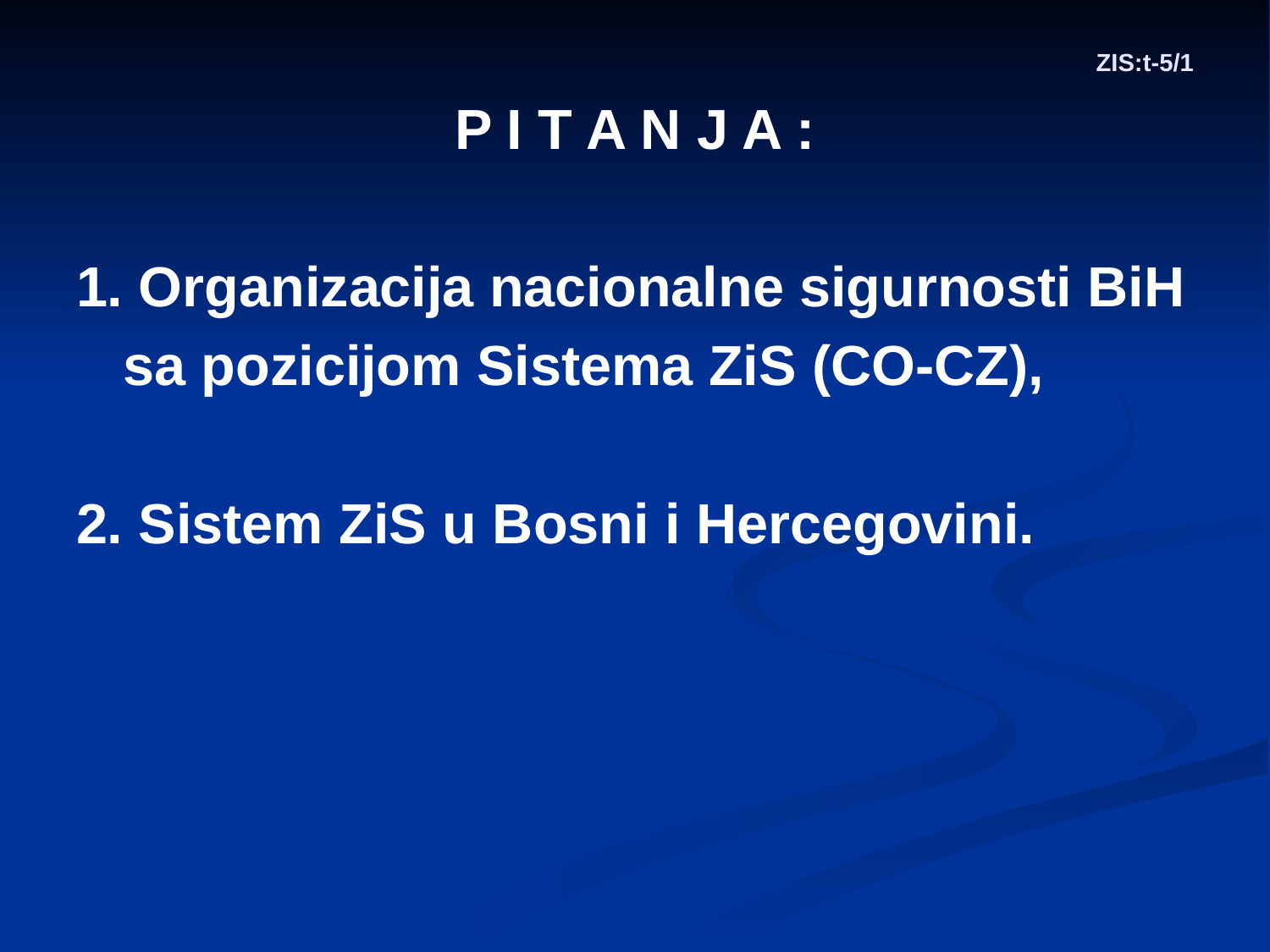

# ZIS:t-5/1
P I T A N J A :

1. Organizacija nacionalne sigurnosti BiH
   sa pozicijom Sistema ZiS (CO-CZ),

2. Sistem ZiS u Bosni i Hercegovini.